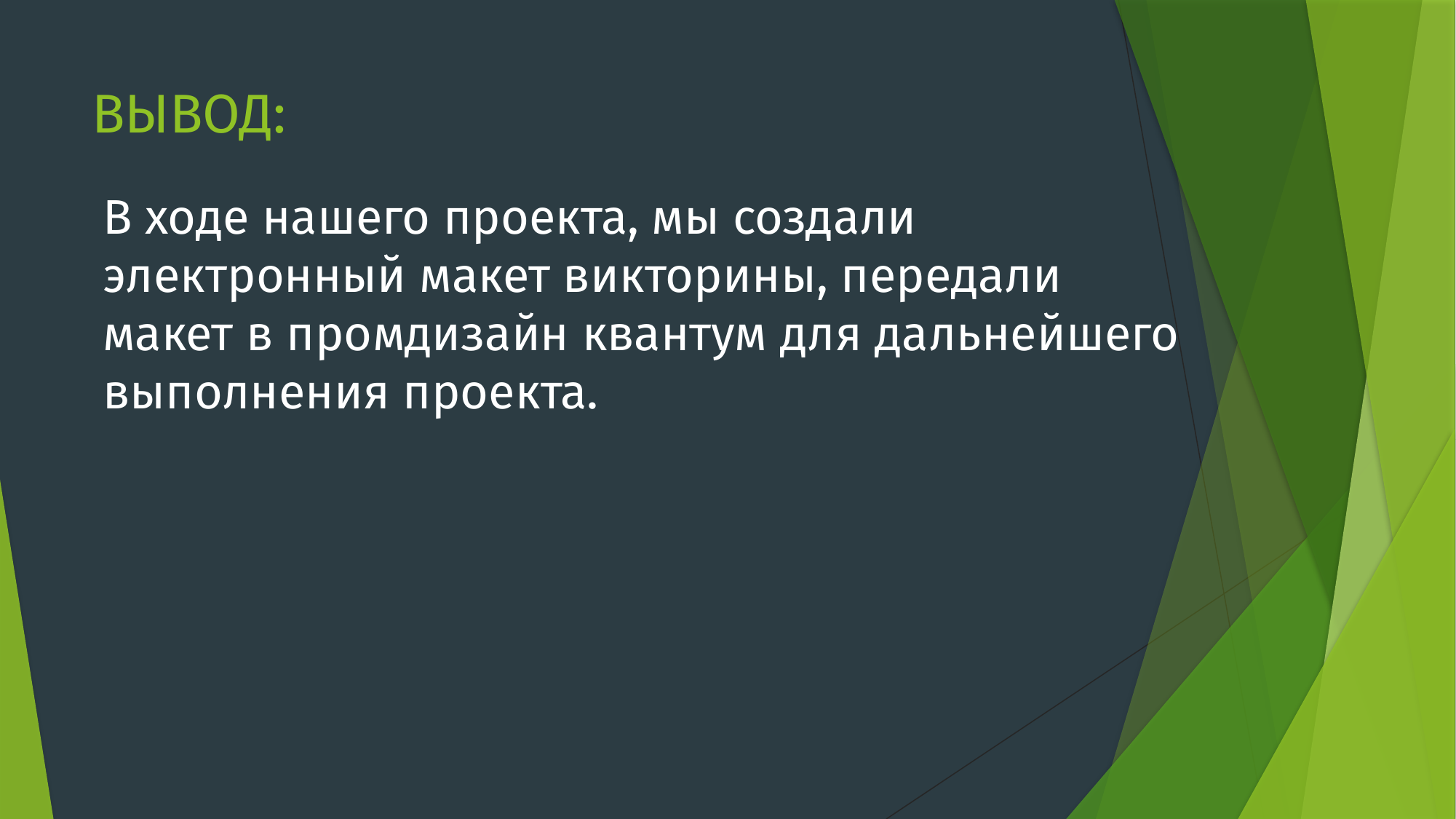

# ВЫВОД:
В ходе нашего проекта, мы создали электронный макет викторины, передали макет в промдизайн квантум для дальнейшего выполнения проекта.